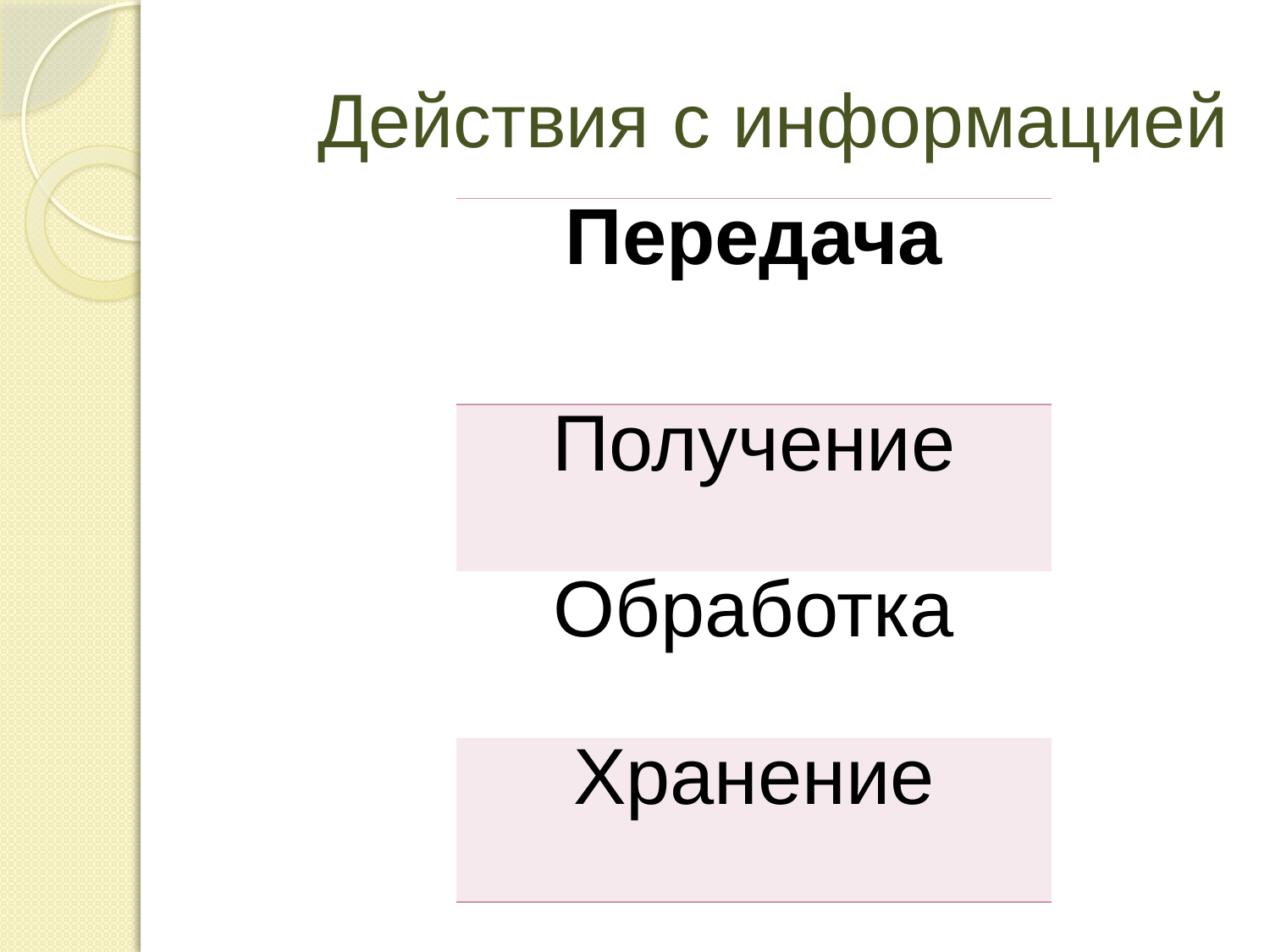

# Действия с информацией
| Передача |
| --- |
| Получение |
| Обработка |
| Хранение |